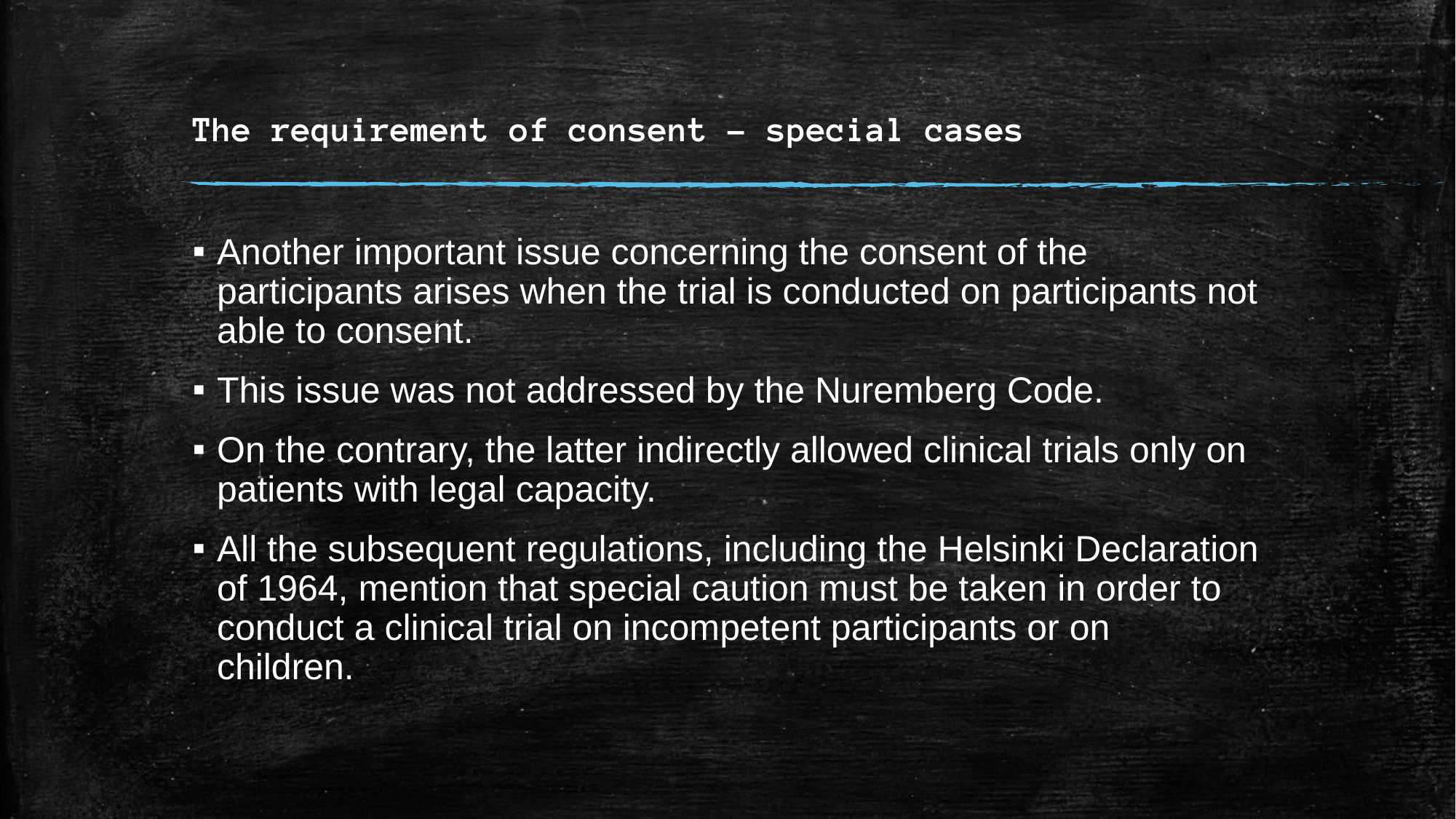

# The requirement of consent – special cases
Another important issue concerning the consent of the participants arises when the trial is conducted on participants not able to consent.
This issue was not addressed by the Nuremberg Code.
On the contrary, the latter indirectly allowed clinical trials only on patients with legal capacity.
All the subsequent regulations, including the Helsinki Declaration of 1964, mention that special caution must be taken in order to conduct a clinical trial on incompetent participants or on children.